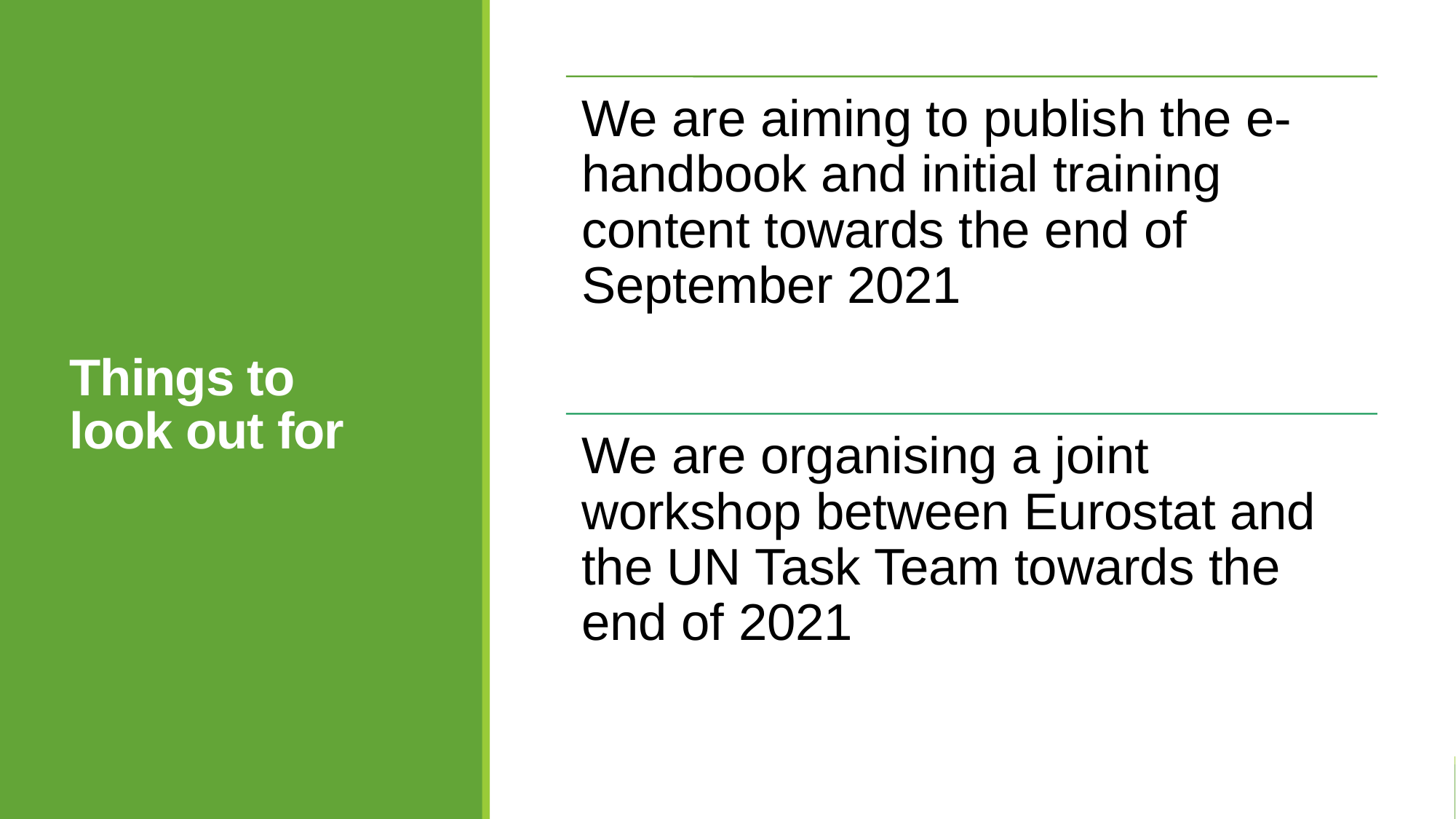

# Things to look out for
We are aiming to publish the e-handbook and initial training content towards the end of September 2021
We are organising a joint workshop between Eurostat and the UN Task Team towards the end of 2021